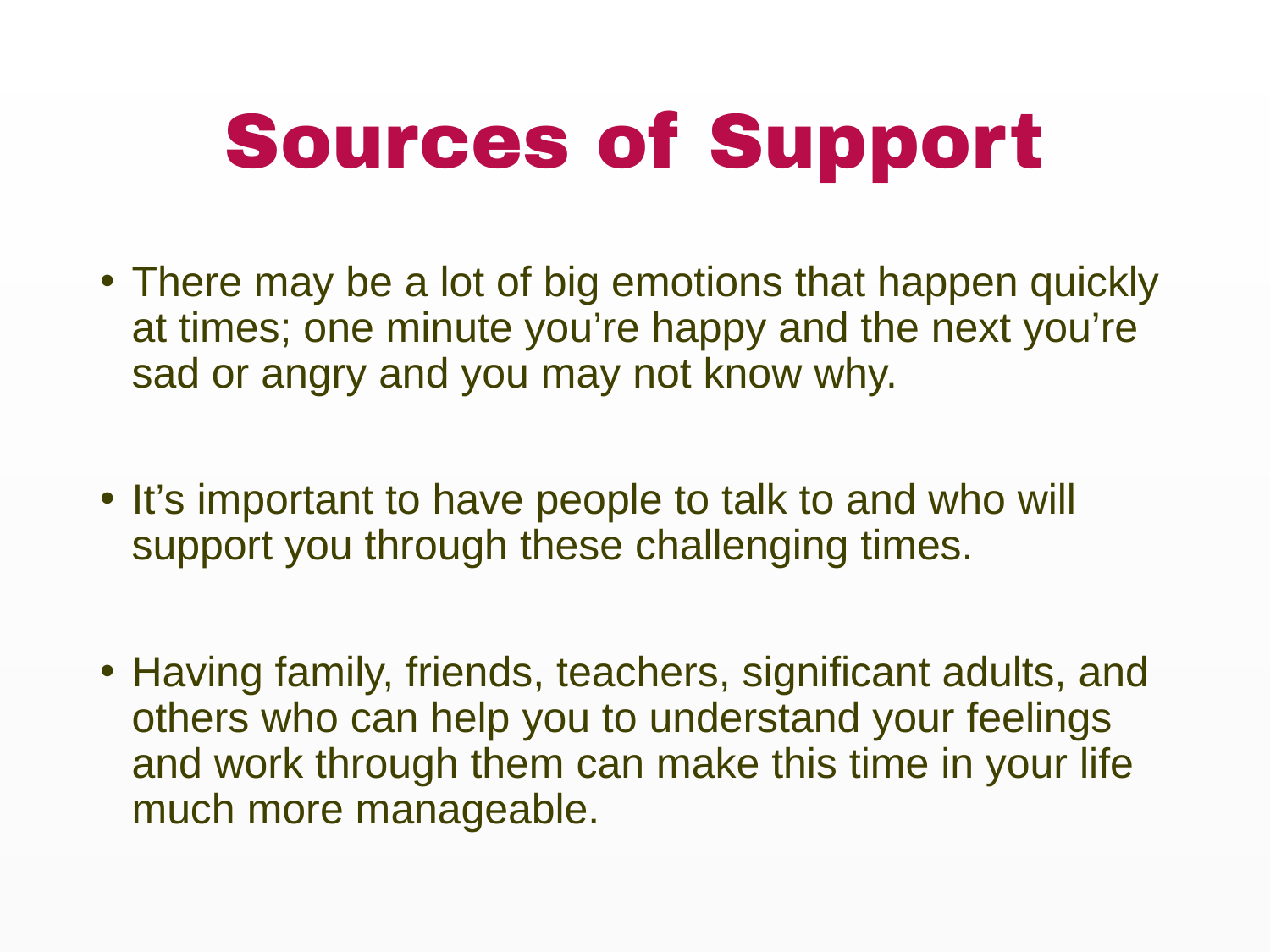

# Sources of Support
There may be a lot of big emotions that happen quickly at times; one minute you’re happy and the next you’re sad or angry and you may not know why.

It’s important to have people to talk to and who will support you through these challenging times.

Having family, friends, teachers, significant adults, and others who can help you to understand your feelings and work through them can make this time in your life much more manageable.